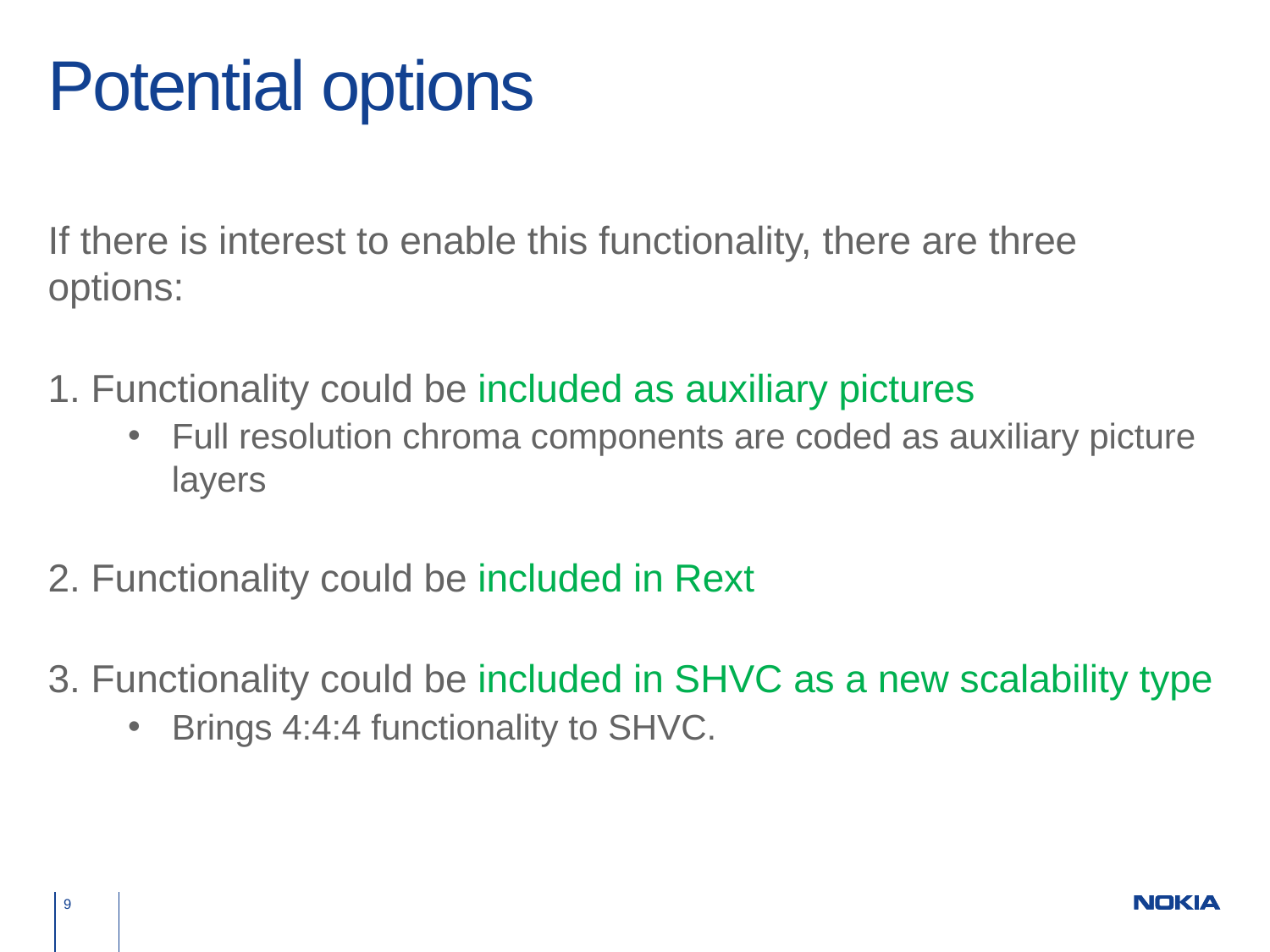

# Potential options
If there is interest to enable this functionality, there are three options:

1. Functionality could be included as auxiliary pictures
Full resolution chroma components are coded as auxiliary picture layers

2. Functionality could be included in Rext

3. Functionality could be included in SHVC as a new scalability type
Brings 4:4:4 functionality to SHVC.

9